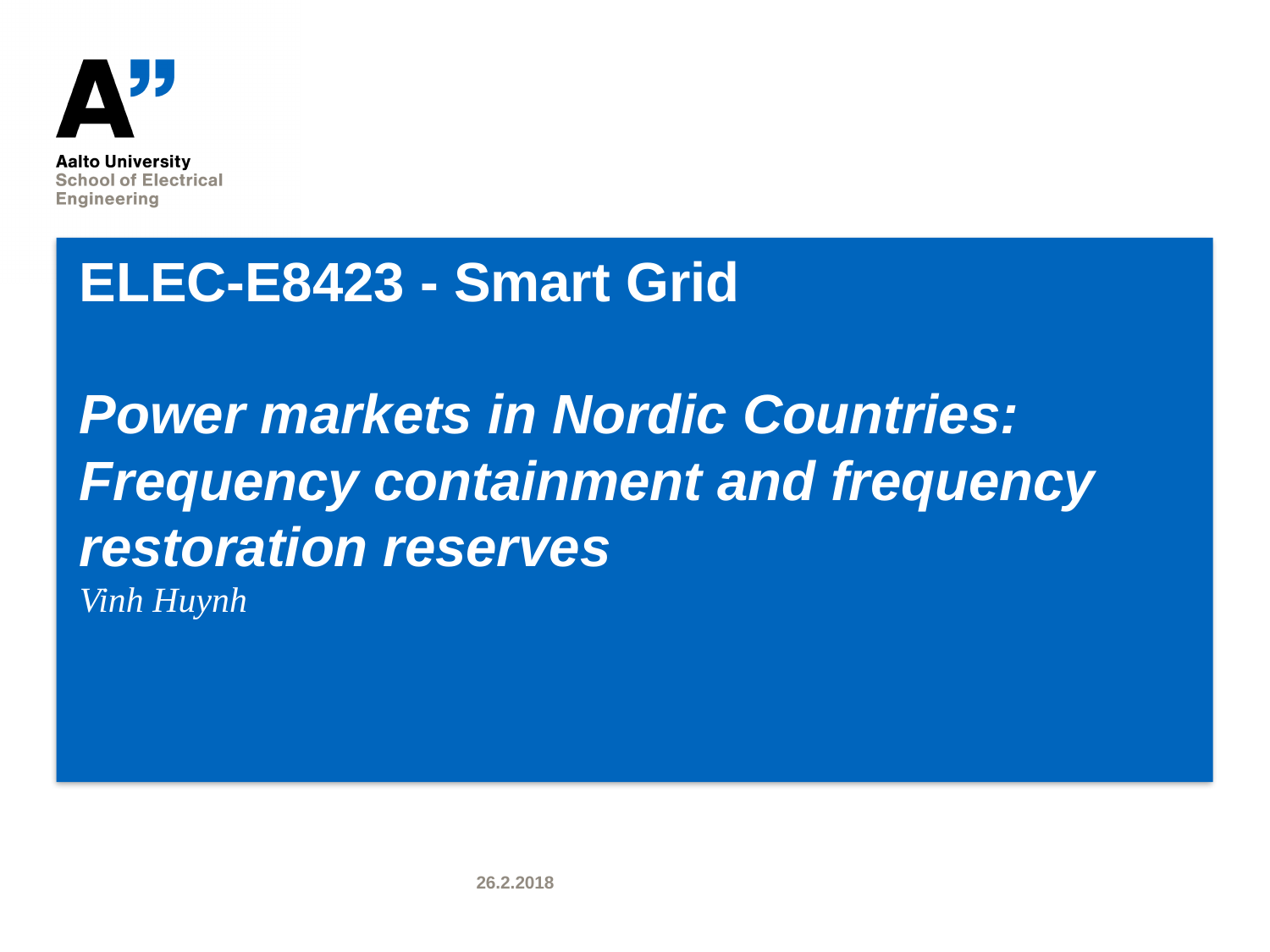

# ELEC-E8423 - Smart Grid Power markets in Nordic Countries: Frequency containment and frequency restoration reserves
Vinh Huynh

26.2.2018